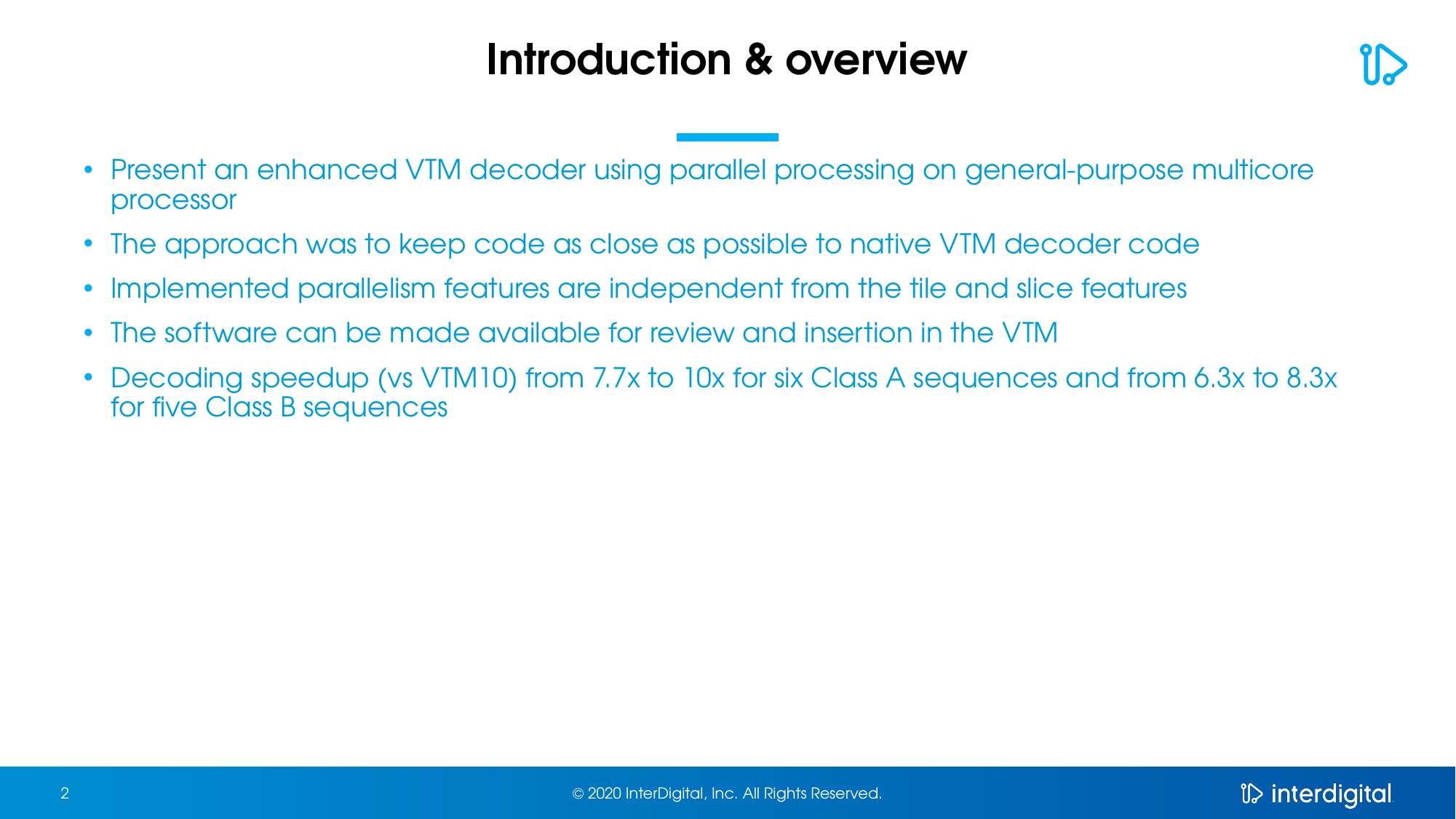

# Introduction & overview
Present an enhanced VTM decoder using parallel processing on general-purpose multicore processor
The approach was to keep code as close as possible to native VTM decoder code
Implemented parallelism features are independent from the tile and slice features
The software can be made available for review and insertion in the VTM
Decoding speedup (vs VTM10) from 7.7x to 10x for six Class A sequences and from 6.3x to 8.3x for five Class B sequences

© 2020 InterDigital, Inc. All Rights Reserved.
2